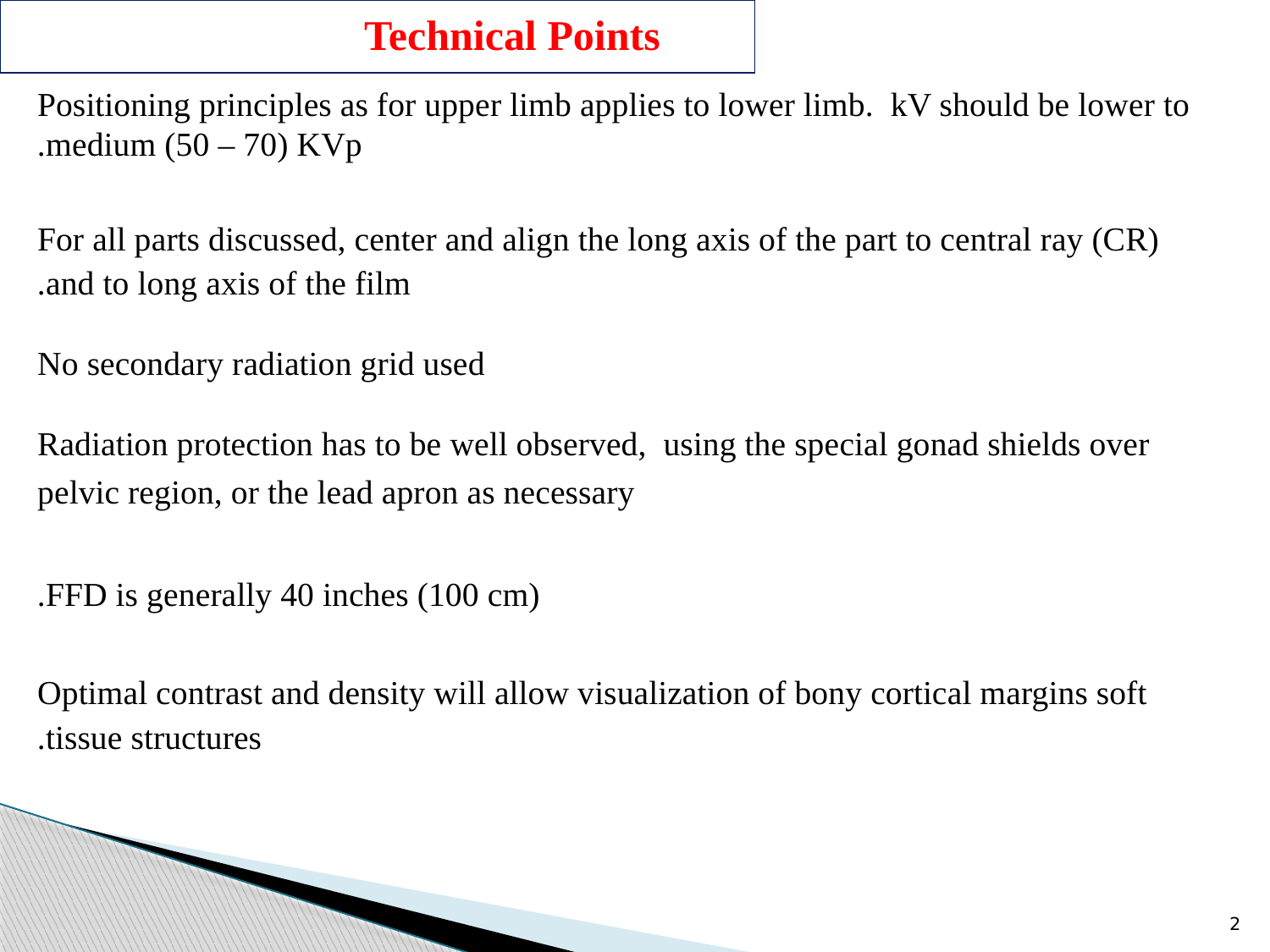

Technical Points
Positioning principles as for upper limb applies to lower limb.  kV should be lower to medium (50 – 70) KVp.

For all parts discussed, center and align the long axis of the part to central ray (CR)  and to long axis of the film.

No secondary radiation grid used

Radiation protection has to be well observed,  using the special gonad shields over pelvic region, or the lead apron as necessary

FFD is generally 40 inches (100 cm).

Optimal contrast and density will allow visualization of bony cortical margins soft tissue structures.

2